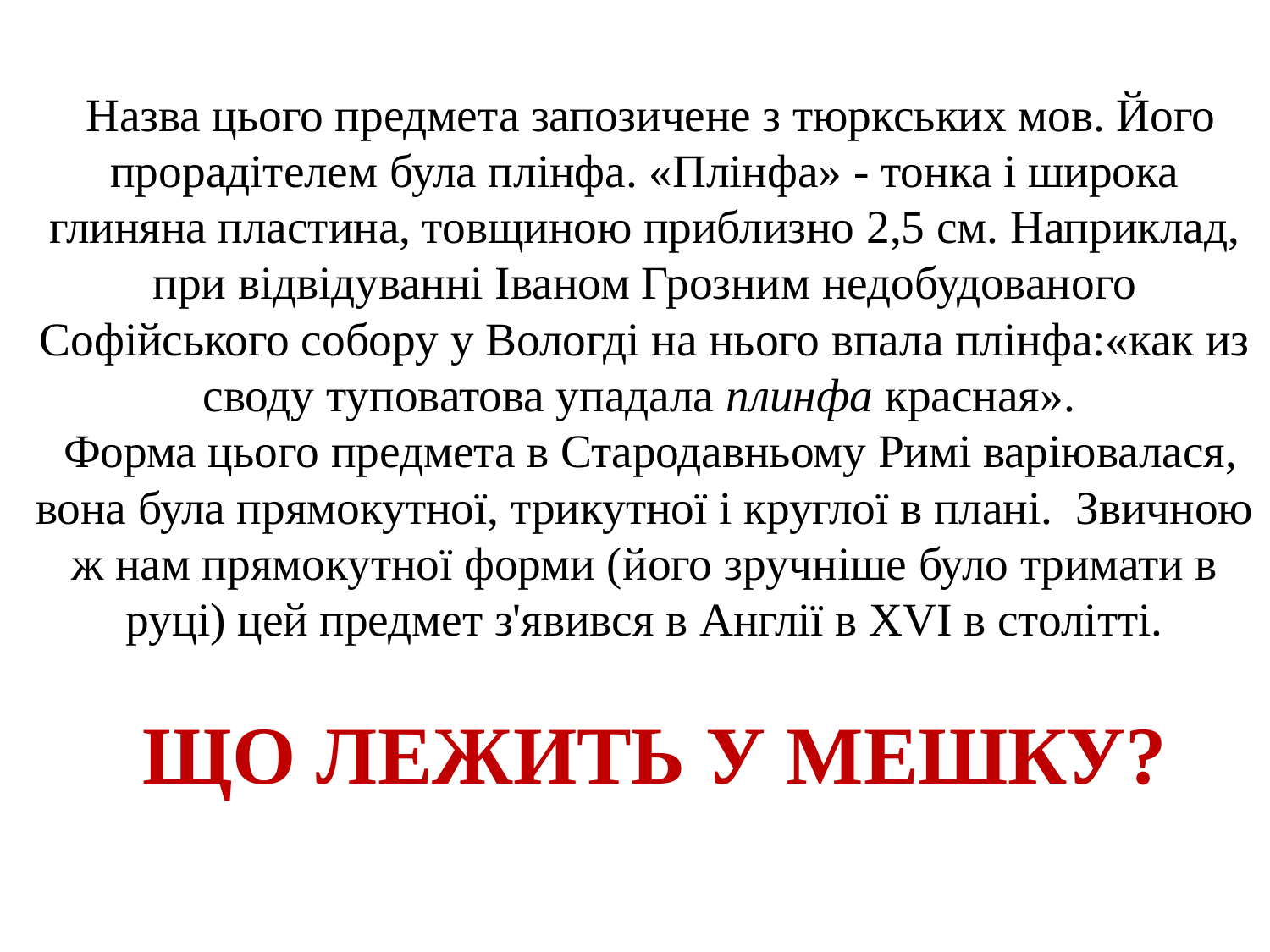

# Назва цього предмета запозичене з тюркських мов. Його прорадітелем була плінфа. «Плінфа» - тонка і широка глиняна пластина, товщиною приблизно 2,5 см. Наприклад, при відвідуванні Іваном Грозним недобудованого Софійського собору у Вологді на нього впала плінфа:«как из своду туповатова упадала плинфа красная». Форма цього предмета в Стародавньому Римі варіювалася, вона була прямокутної, трикутної і круглої в плані.  Звичною ж нам прямокутної форми (його зручніше було тримати в руці) цей предмет з'явився в Англії в XVI в столітті. ЩО ЛЕЖИТЬ У МЕШКУ?